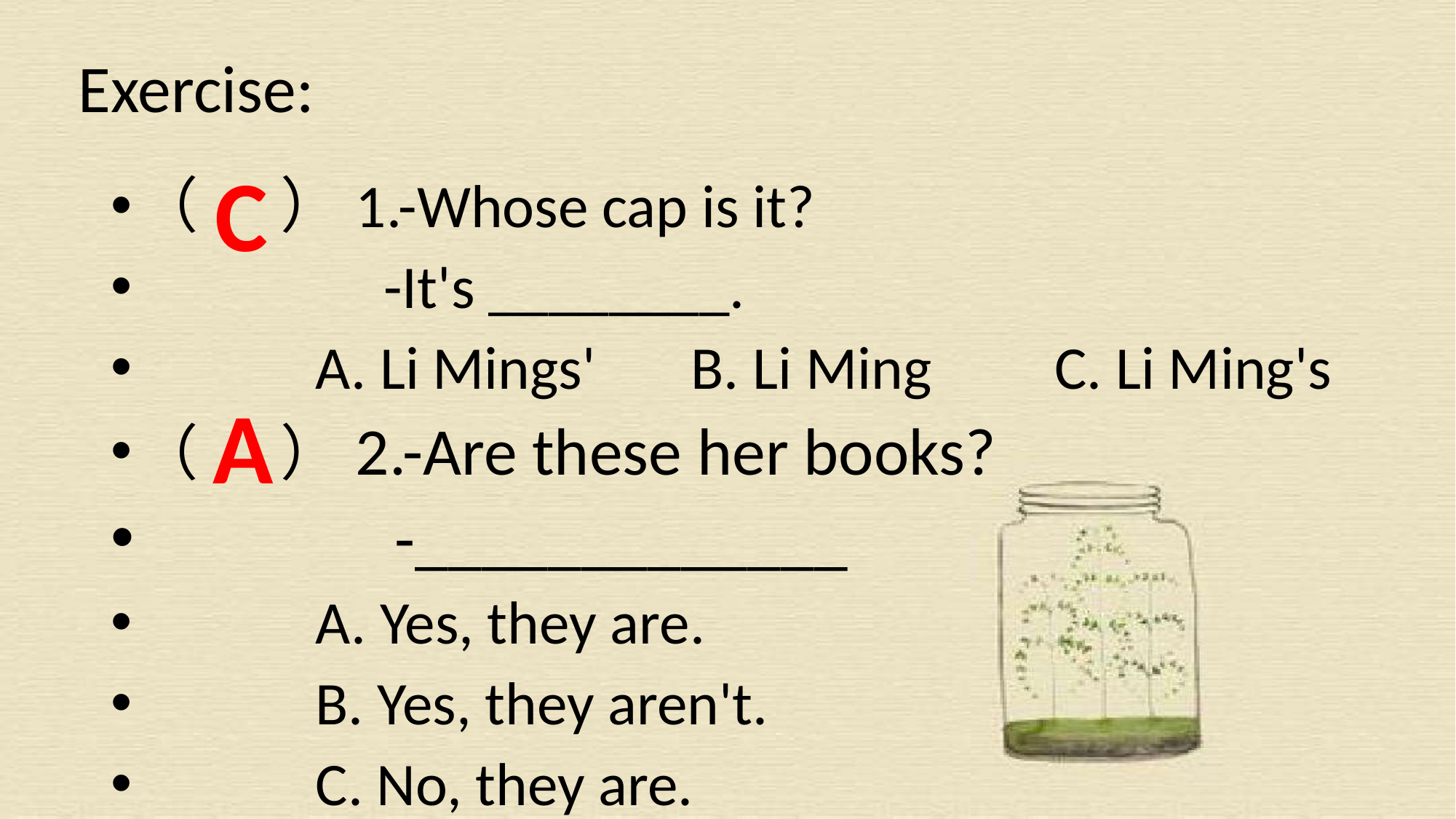

# Exercise:
C
（      ）1.-Whose cap is it?
                  -It's ________.
             A. Li Mings'       B. Li Ming         C. Li Ming's
（      ）2.-Are these her books?
                 -_____________
             A. Yes, they are.
             B. Yes, they aren't.
             C. No, they are.
A